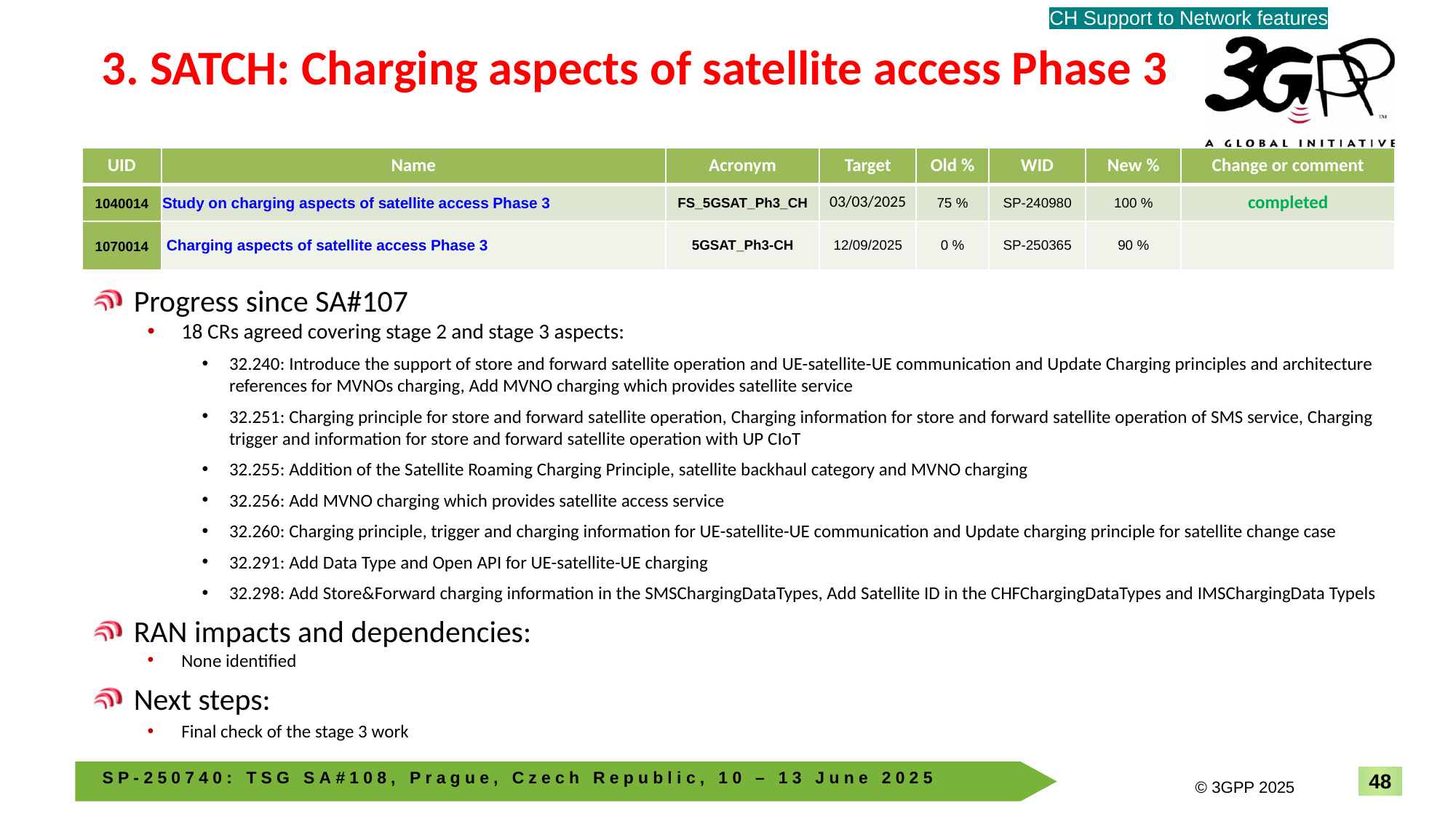

CH Support to Network features
# 3. SATCH: Charging aspects of satellite access Phase 3
| UID | Name | Acronym | Target | Old % | WID | New % | Change or comment |
| --- | --- | --- | --- | --- | --- | --- | --- |
| 1040014 | Study on charging aspects of satellite access Phase 3 | FS\_5GSAT\_Ph3\_CH | 03/03/2025 | 75 % | SP-240980 | 100 % | completed |
| 1070014 | Charging aspects of satellite access Phase 3 | 5GSAT\_Ph3-CH | 12/09/2025 | 0 % | SP-250365 | 90 % |  |
Progress since SA#107
18 CRs agreed covering stage 2 and stage 3 aspects:
32.240: Introduce the support of store and forward satellite operation and UE-satellite-UE communication and Update Charging principles and architecture references for MVNOs charging, Add MVNO charging which provides satellite service
32.251: Charging principle for store and forward satellite operation, Charging information for store and forward satellite operation of SMS service, Charging trigger and information for store and forward satellite operation with UP CIoT
32.255: Addition of the Satellite Roaming Charging Principle, satellite backhaul category and MVNO charging
32.256: Add MVNO charging which provides satellite access service
32.260: Charging principle, trigger and charging information for UE-satellite-UE communication and Update charging principle for satellite change case
32.291: Add Data Type and Open API for UE-satellite-UE charging
32.298: Add Store&Forward charging information in the SMSChargingDataTypes, Add Satellite ID in the CHFChargingDataTypes and IMSChargingData Typels
RAN impacts and dependencies:
None identified
Next steps:
Final check of the stage 3 work